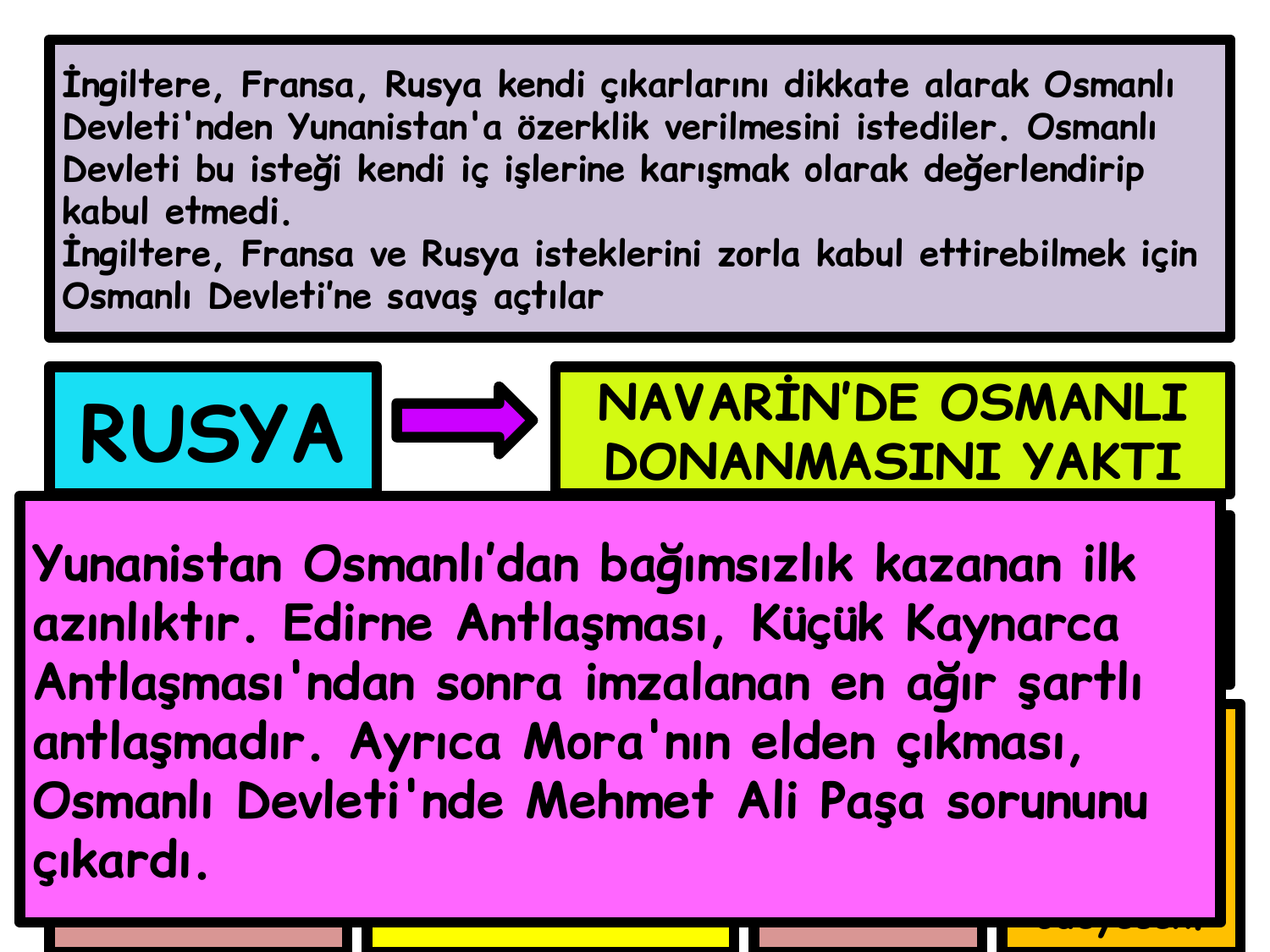

İngiltere, Fransa, Rusya kendi çıkarlarını dikkate alarak Osmanlı Devleti'nden Yunanistan'a özerklik verilmesini istediler. Osmanlı Devleti bu isteği kendi iç işlerine karışmak olarak değerlendirip kabul etmedi.
İngiltere, Fransa ve Rusya isteklerini zorla kabul ettirebilmek için Osmanlı Devleti’ne savaş açtılar
RUSYA
NAVARİN’DE OSMANLI DONANMASINI YAKTI

Yunanistan Osmanlı’dan bağımsızlık kazanan ilk azınlıktır. Edirne Antlaşması, Küçük Kaynarca Antlaşması'ndan sonra imzalanan en ağır şartlı antlaşmadır. Ayrıca Mora'nın elden çıkması, Osmanlı Devleti'nde Mehmet Ali Paşa sorununu çıkardı.

Prusya'nın aracılığı ile zor durumda kalan Osmanlı Devleti, Ruslarla 1829'da Edirne Antlaşması'nı imzaladı.Buna göre;

Yunanistan bağımsız olacaktı.

Prut Nehri Osmanlı-Rusya arasında sınır olacak ve Rus ticaret gemileri Boğazlardan serbestçe geçecekti.

Eflâk, Boğdan ve Sırbistan özerk hâle getirilecekti.

Osmanlı Rusya’ya savaş tazminatı ödeyecek.